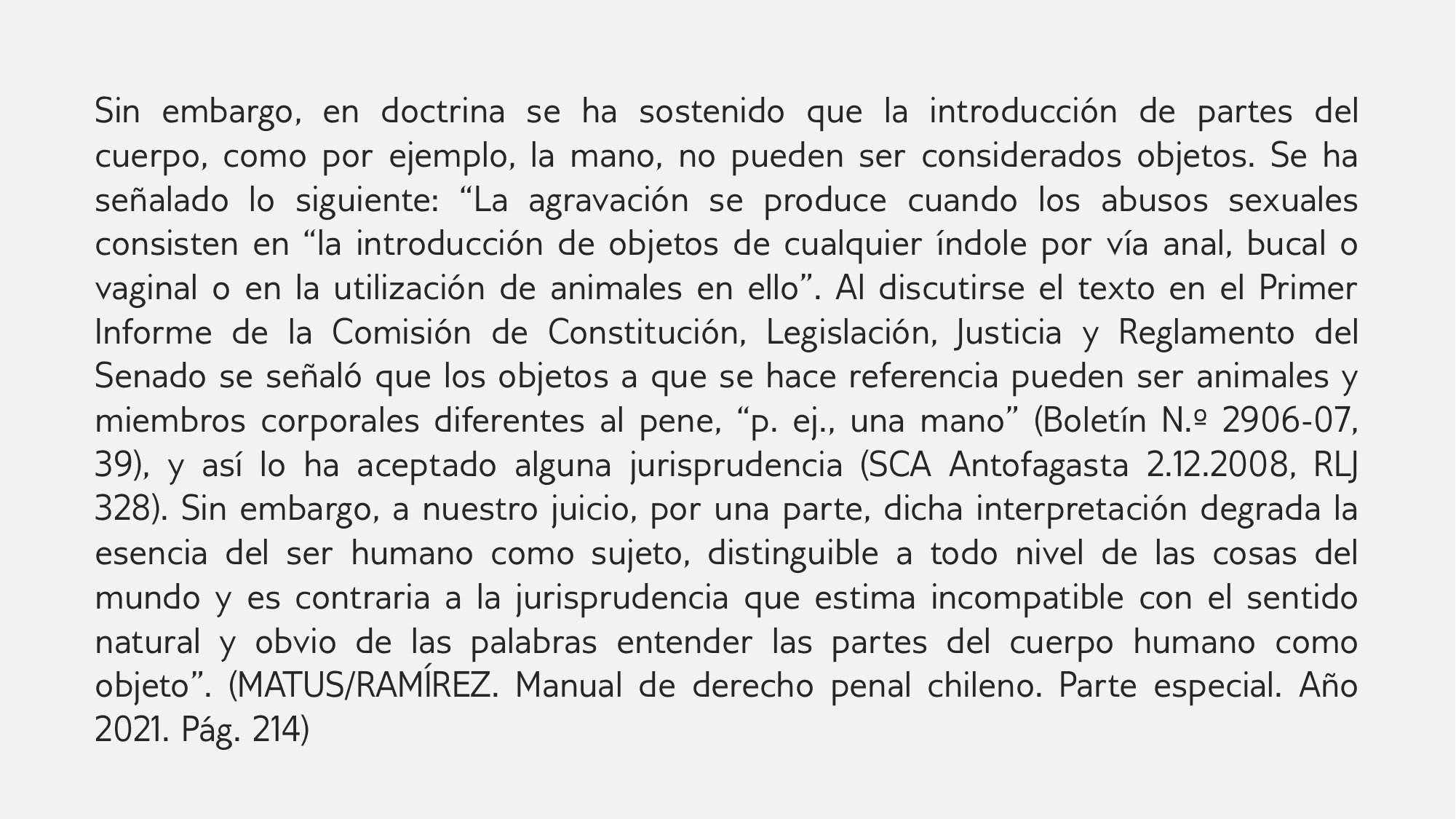

Sin embargo, en doctrina se ha sostenido que la introducción de partes del cuerpo, como por ejemplo, la mano, no pueden ser considerados objetos. Se ha señalado lo siguiente: “La agravación se produce cuando los abusos sexuales consisten en “la introducción de objetos de cualquier índole por vía anal, bucal o vaginal o en la utilización de animales en ello”. Al discutirse el texto en el Primer Informe de la Comisión de Constitución, Legislación, Justicia y Reglamento del Senado se señaló que los objetos a que se hace referencia pueden ser animales y miembros corporales diferentes al pene, “p. ej., una mano” (Boletín N.º 2906-07, 39), y así lo ha aceptado alguna jurisprudencia (SCA Antofagasta 2.12.2008, RLJ 328). Sin embargo, a nuestro juicio, por una parte, dicha interpretación degrada la esencia del ser humano como sujeto, distinguible a todo nivel de las cosas del mundo y es contraria a la jurisprudencia que estima incompatible con el sentido natural y obvio de las palabras entender las partes del cuerpo humano como objeto”. (MATUS/RAMÍREZ. Manual de derecho penal chileno. Parte especial. Año 2021. Pág. 214)